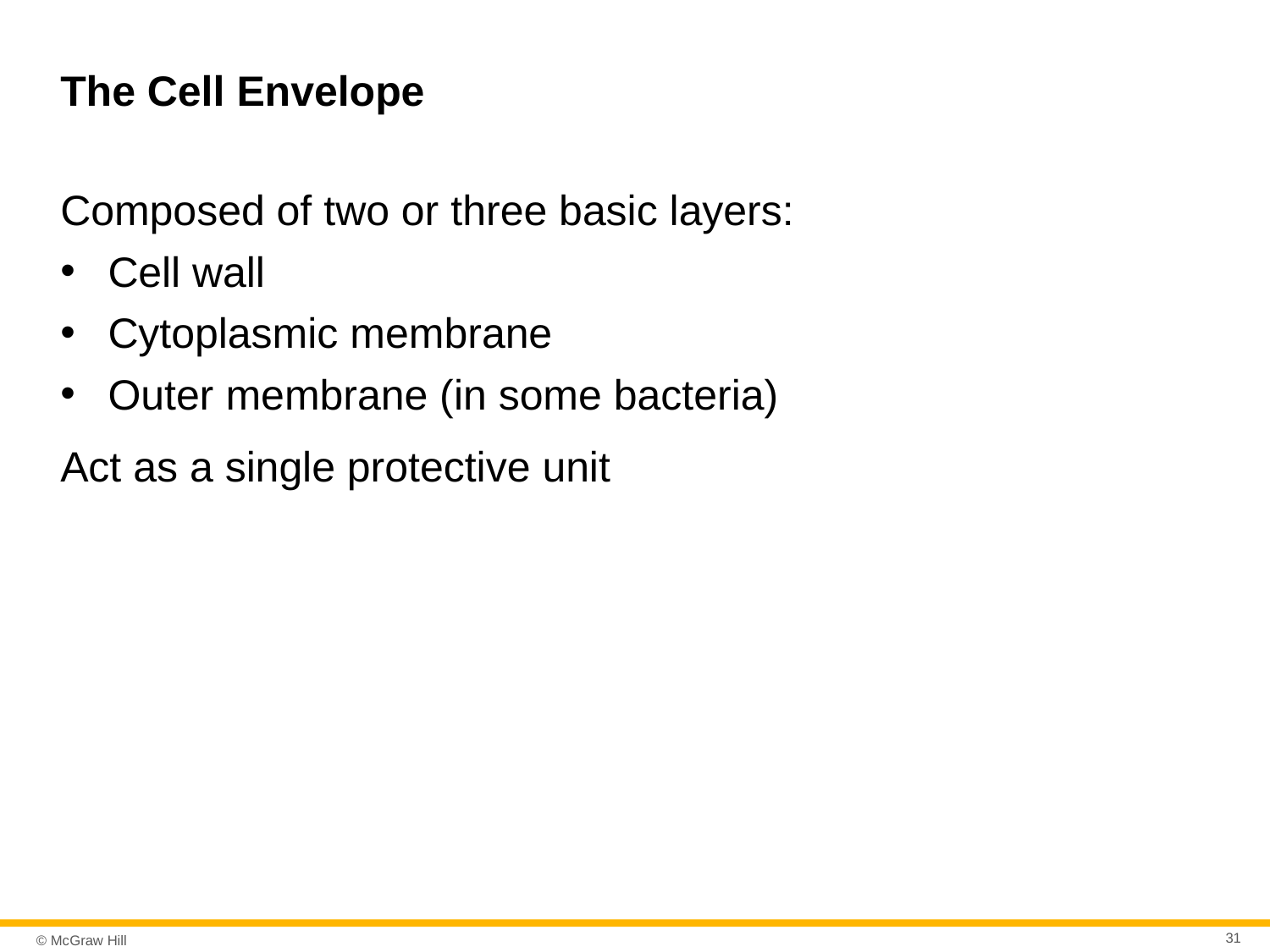

# The Cell Envelope
Composed of two or three basic layers:
Cell wall
Cytoplasmic membrane
Outer membrane (in some bacteria)
Act as a single protective unit